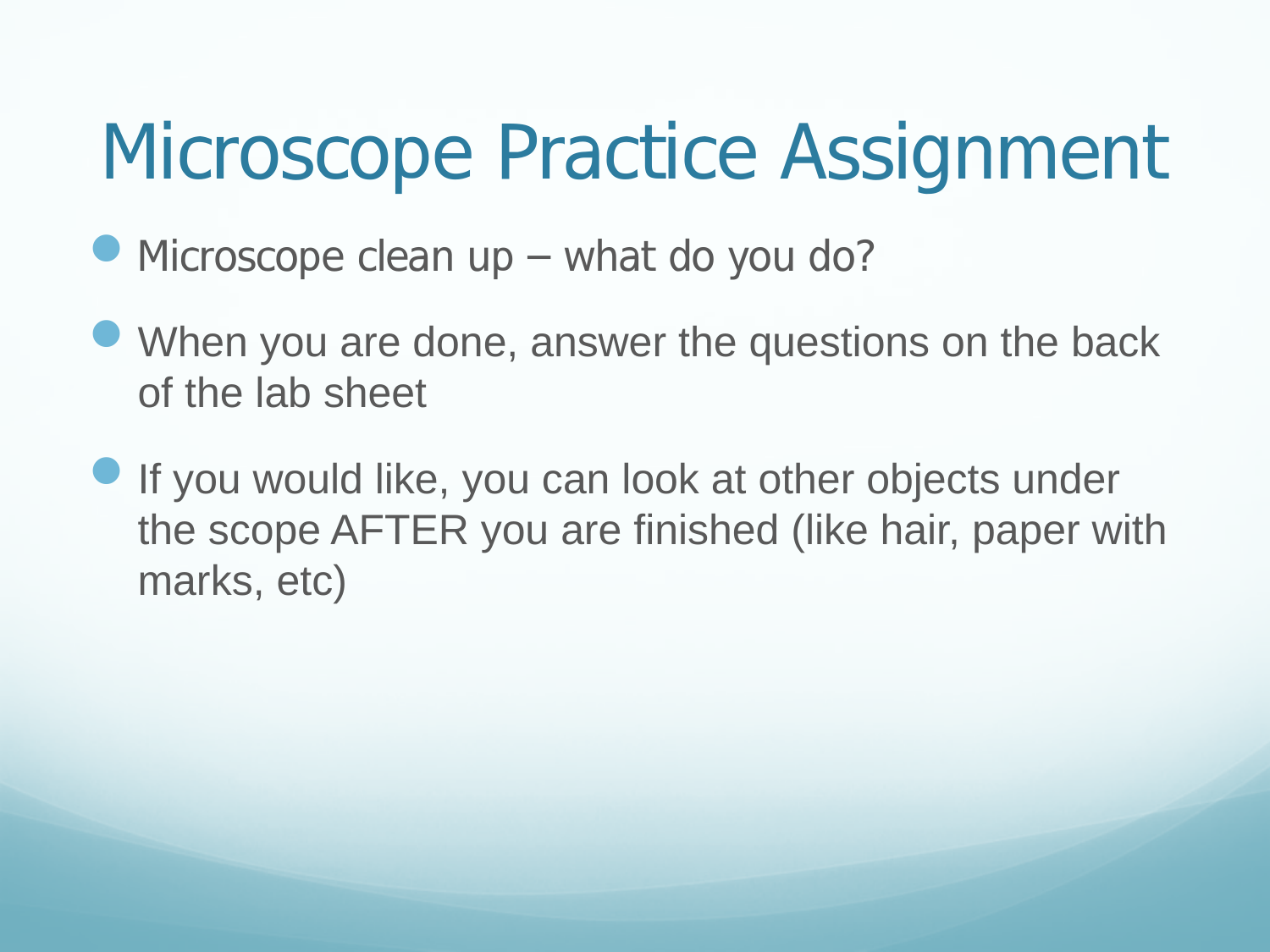

# Microscope Practice Assignment
Microscope clean up – what do you do?
When you are done, answer the questions on the back of the lab sheet
If you would like, you can look at other objects under the scope AFTER you are finished (like hair, paper with marks, etc)